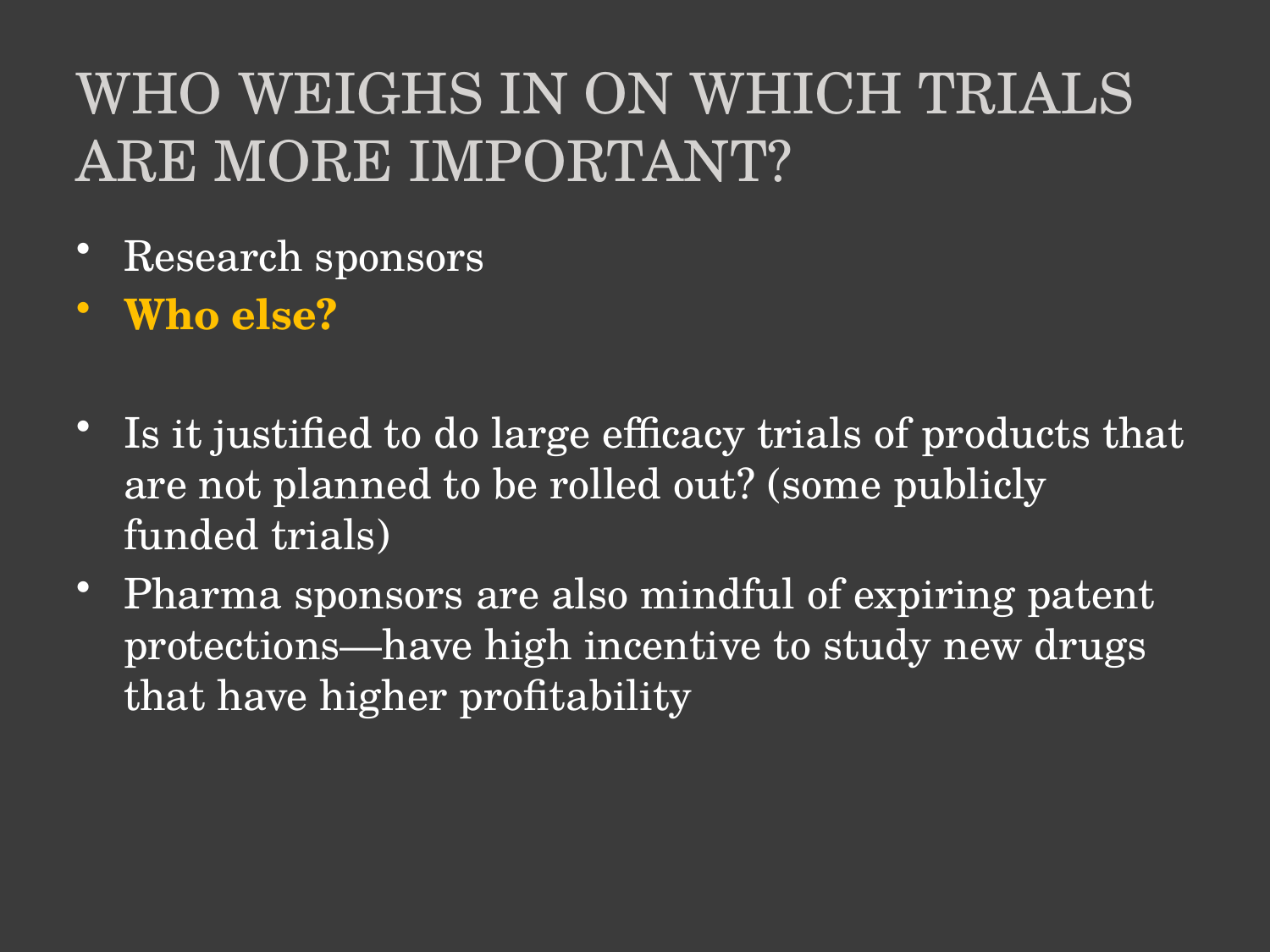

# Who weighs in on which trials are more important?
Research sponsors
Who else?

Is it justified to do large efficacy trials of products that are not planned to be rolled out? (some publicly funded trials)
Pharma sponsors are also mindful of expiring patent protections—have high incentive to study new drugs that have higher profitability